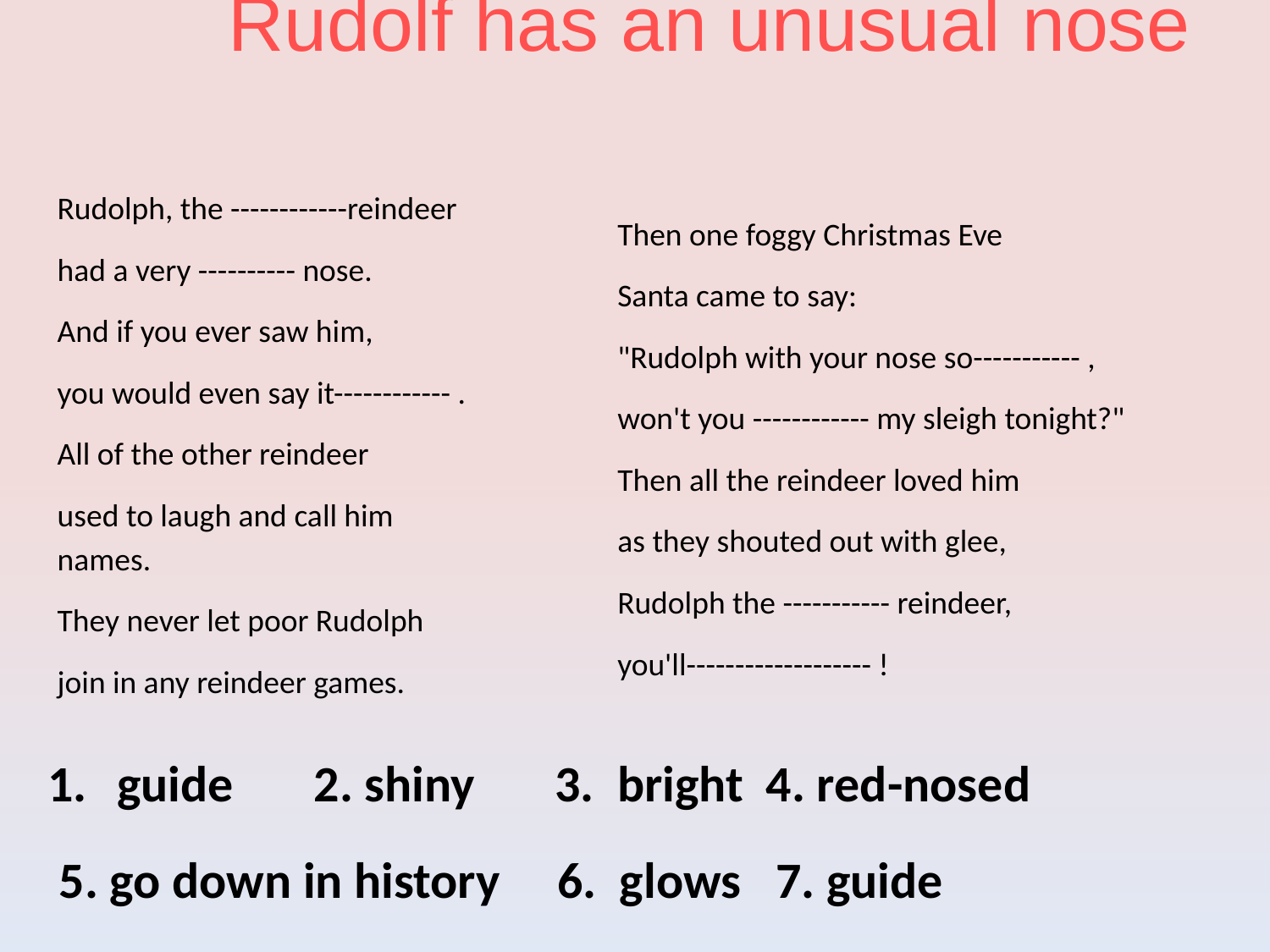

# Rudolf has an unusual nose

Then one foggy Christmas Eve
Santa came to say:
"Rudolph with your nose so----------- ,
won't you ------------ my sleigh tonight?"
Then all the reindeer loved him
as they shouted out with glee,
Rudolph the ----------- reindeer,
you'll------------------- !
Rudolph, the ------------reindeer
had a very ---------- nose.
And if you ever saw him,
you would even say it------------ .
All of the other reindeer
used to laugh and call him names.
They never let poor Rudolph
join in any reindeer games.
guide       2. shiny       3.  bright  4. red-nosed
 5. go down in history     6.  glows   7. guide